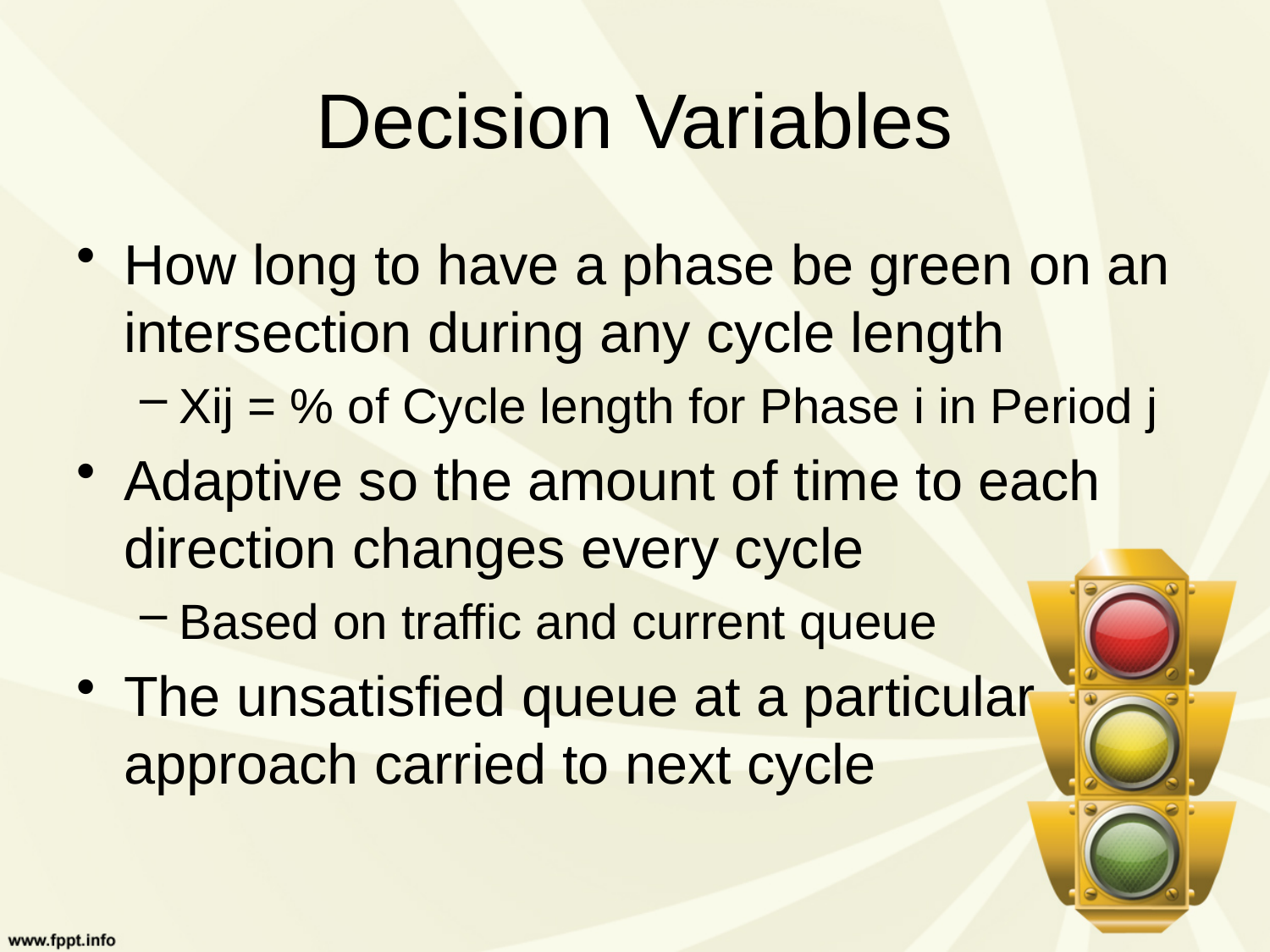

# Decision Variables
How long to have a phase be green on an intersection during any cycle length
Xij = % of Cycle length for Phase i in Period j
Adaptive so the amount of time to each direction changes every cycle
Based on traffic and current queue
The unsatisfied queue at a particular approach carried to next cycle